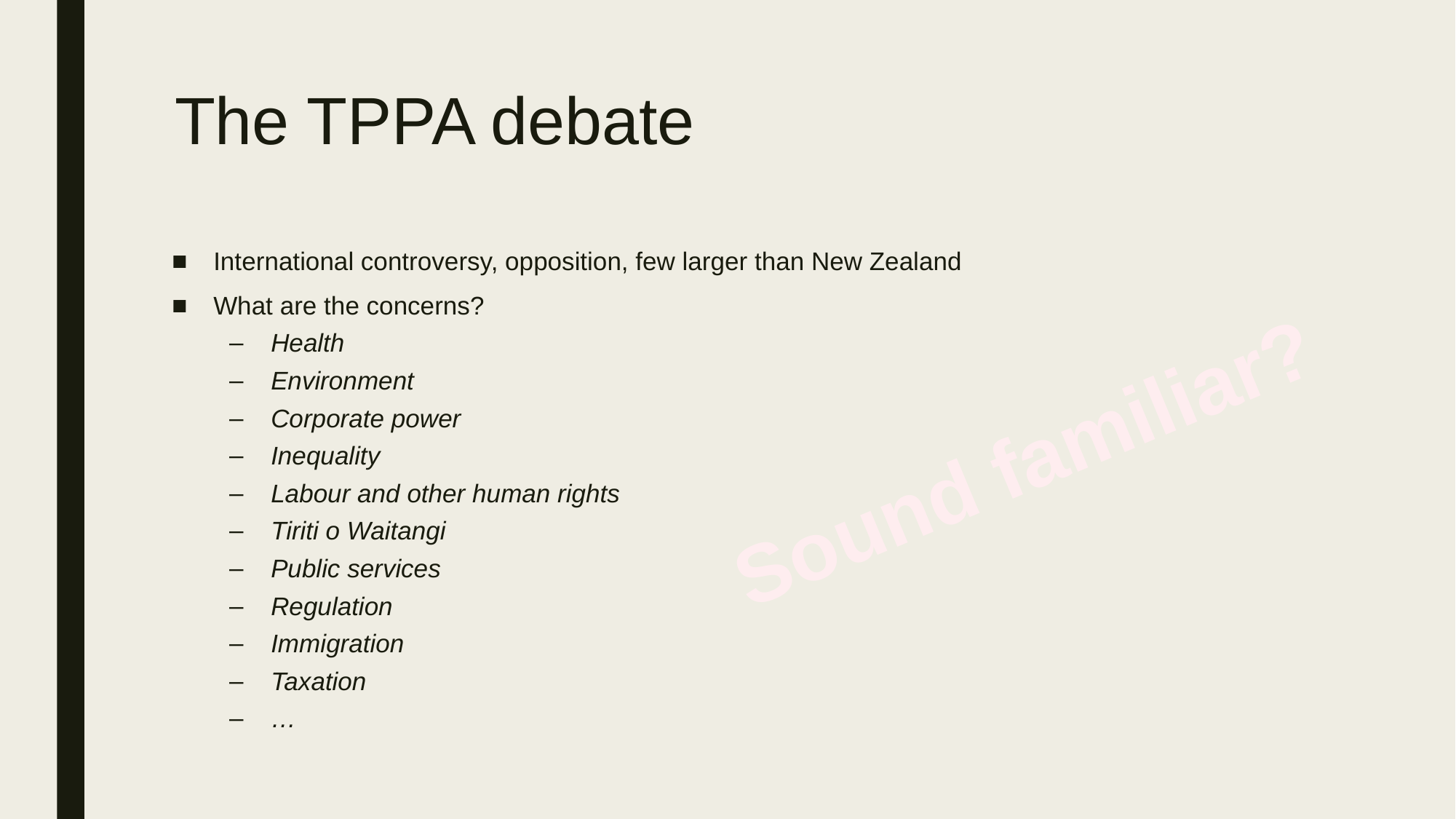

# The TPPA debate
International controversy, opposition, few larger than New Zealand
What are the concerns?
Health
Environment
Corporate power
Inequality
Labour and other human rights
Tiriti o Waitangi
Public services
Regulation
Immigration
Taxation
…
Sound familiar?